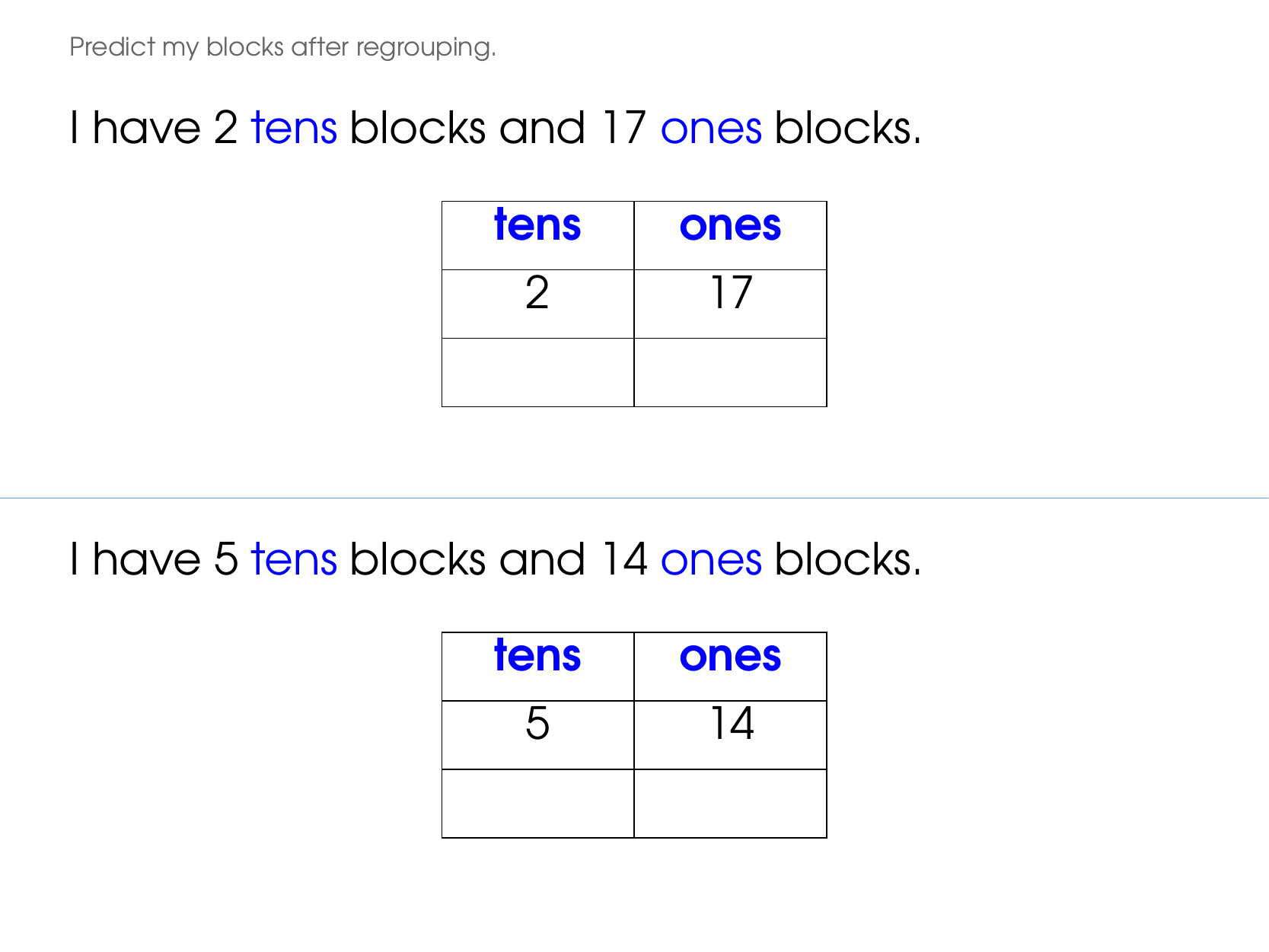

Predict my blocks after regrouping.
I have 2 tens blocks and 17 ones blocks.
| tens | ones |
| --- | --- |
| 2 | 17 |
|  |  |
I have 5 tens blocks and 14 ones blocks.
| tens | ones |
| --- | --- |
| 5 | 14 |
|  |  |